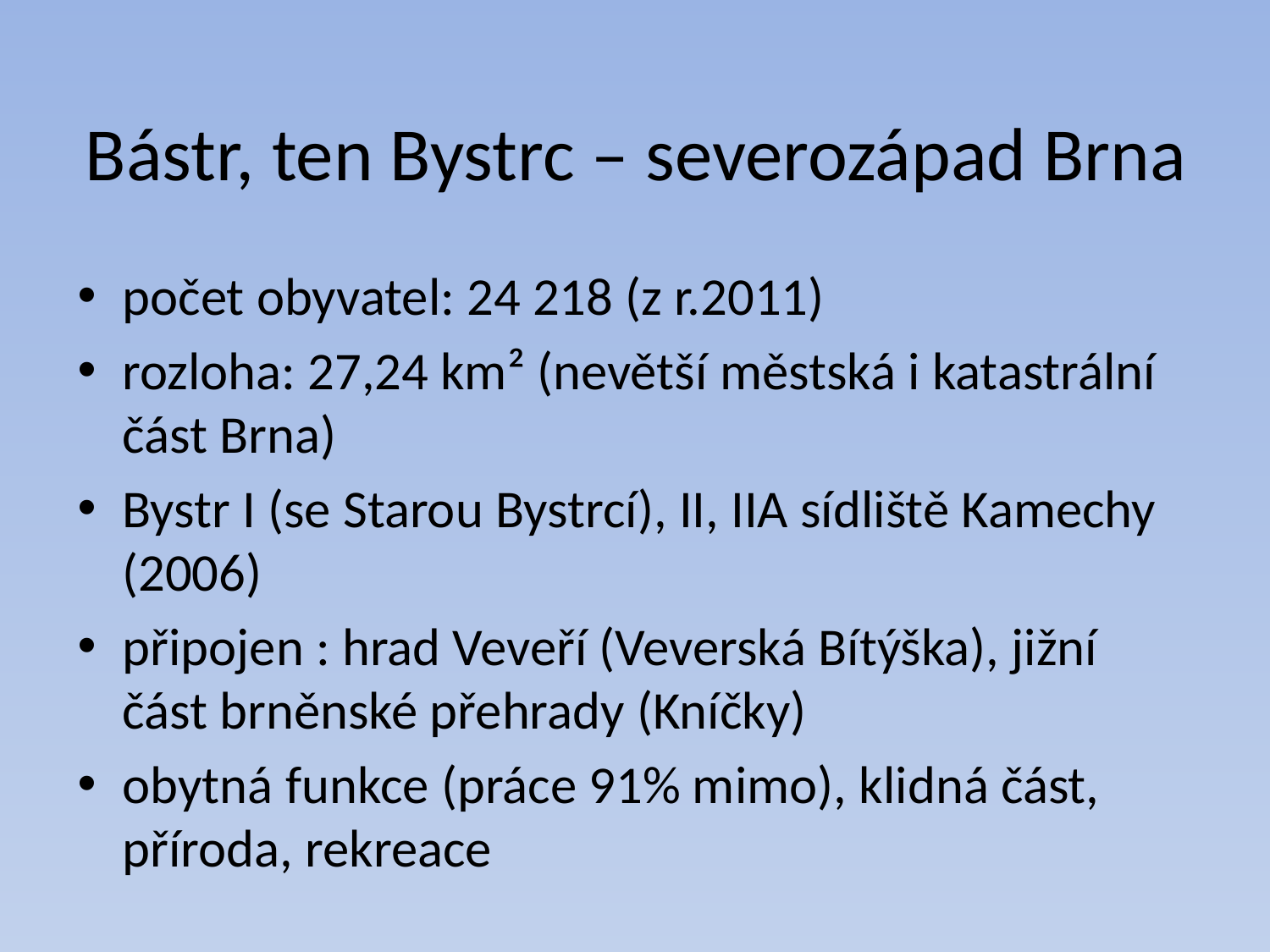

# Bástr, ten Bystrc – severozápad Brna
počet obyvatel: 24 218 (z r.2011)
rozloha: 27,24 km² (nevětší městská i katastrální část Brna)
Bystr I (se Starou Bystrcí), II, IIA sídliště Kamechy (2006)
připojen : hrad Veveří (Veverská Bítýška), jižní část brněnské přehrady (Kníčky)
obytná funkce (práce 91% mimo), klidná část, příroda, rekreace